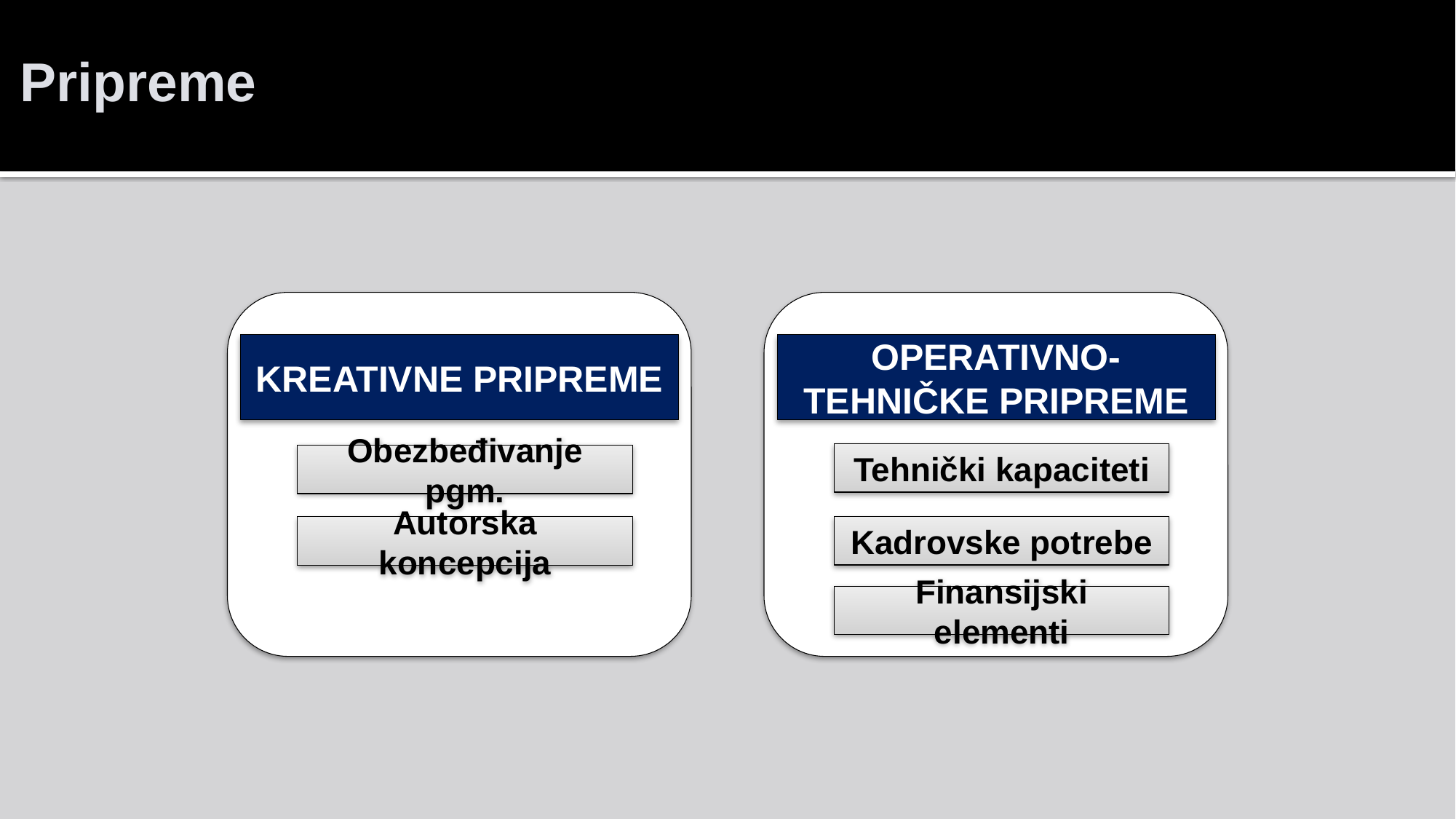

# Pripreme

KREATIVNE PRIPREME
OPERATIVNO-TEHNIČKE PRIPREME
Tehnički kapaciteti
Obezbeđivanje pgm.
Kadrovske potrebe
Autorska koncepcija
Finansijski elementi